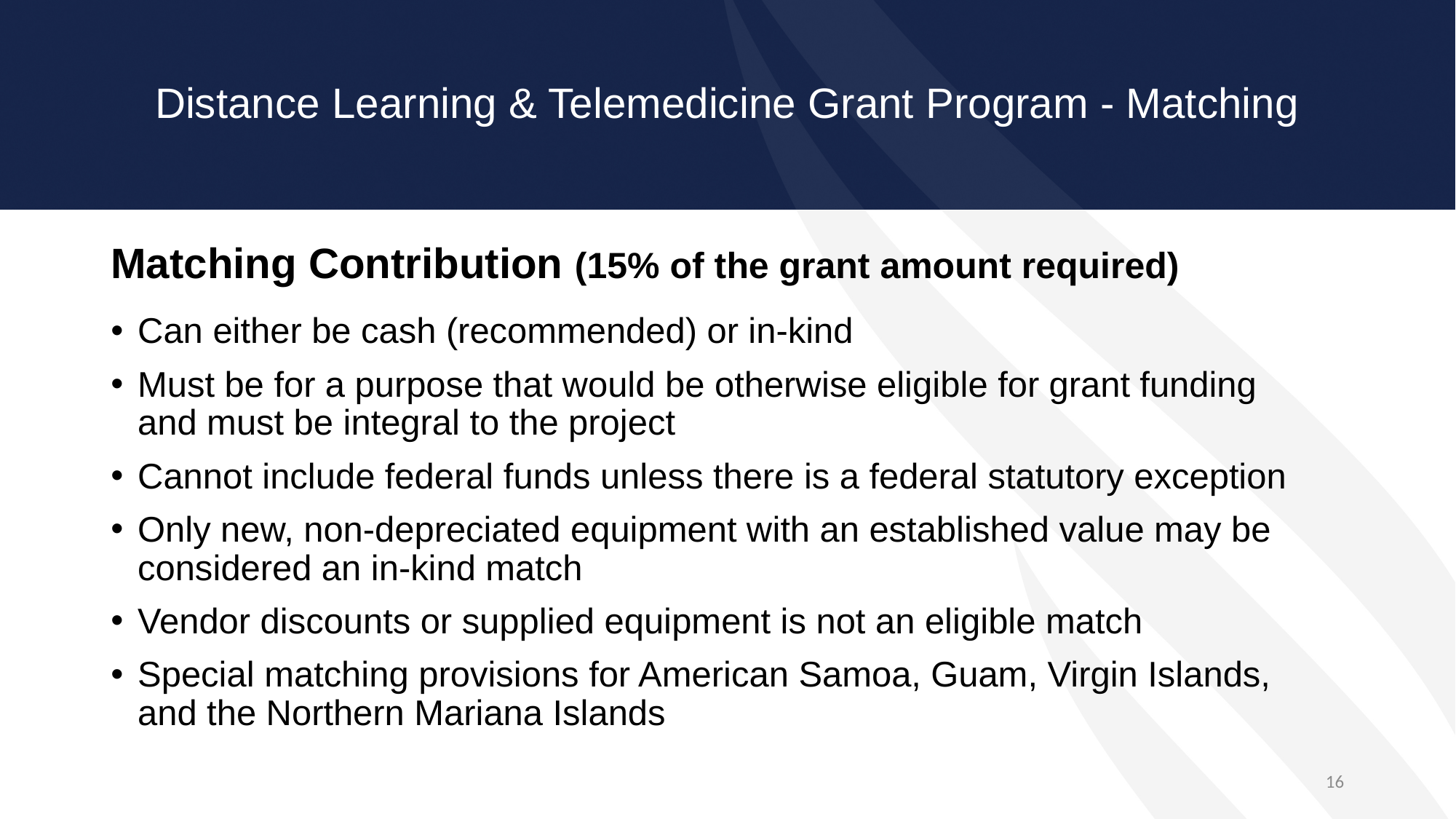

# Distance Learning & Telemedicine Grant Program - Matching
Matching Contribution (15% of the grant amount required)
Can either be cash (recommended) or in-kind
Must be for a purpose that would be otherwise eligible for grant funding and must be integral to the project
Cannot include federal funds unless there is a federal statutory exception
Only new, non-depreciated equipment with an established value may be considered an in-kind match
Vendor discounts or supplied equipment is not an eligible match
Special matching provisions for American Samoa, Guam, Virgin Islands, and the Northern Mariana Islands

16